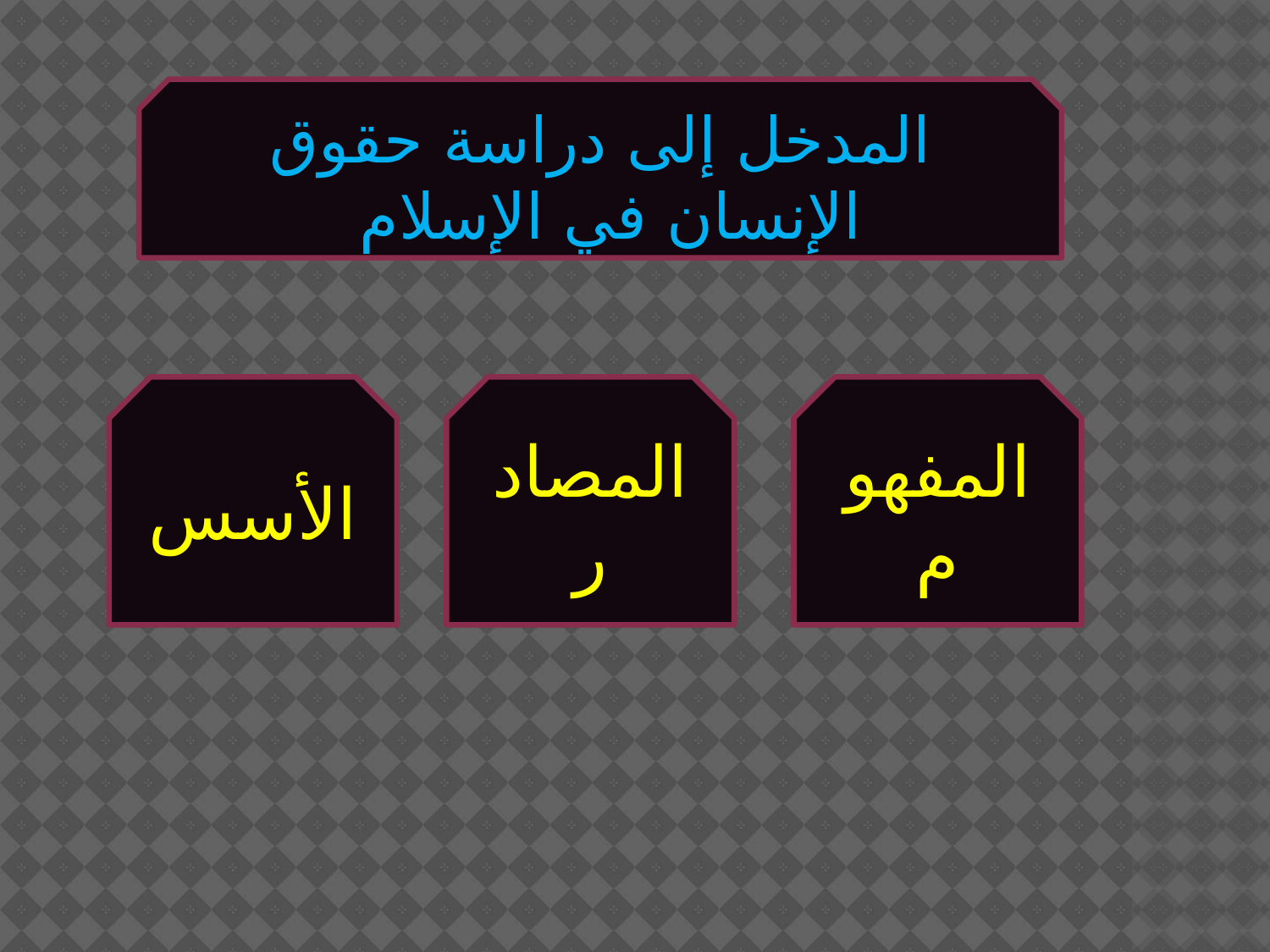

المدخل إلى دراسة حقوق الإنسان في الإسلام
الأسس
المصادر
المفهوم